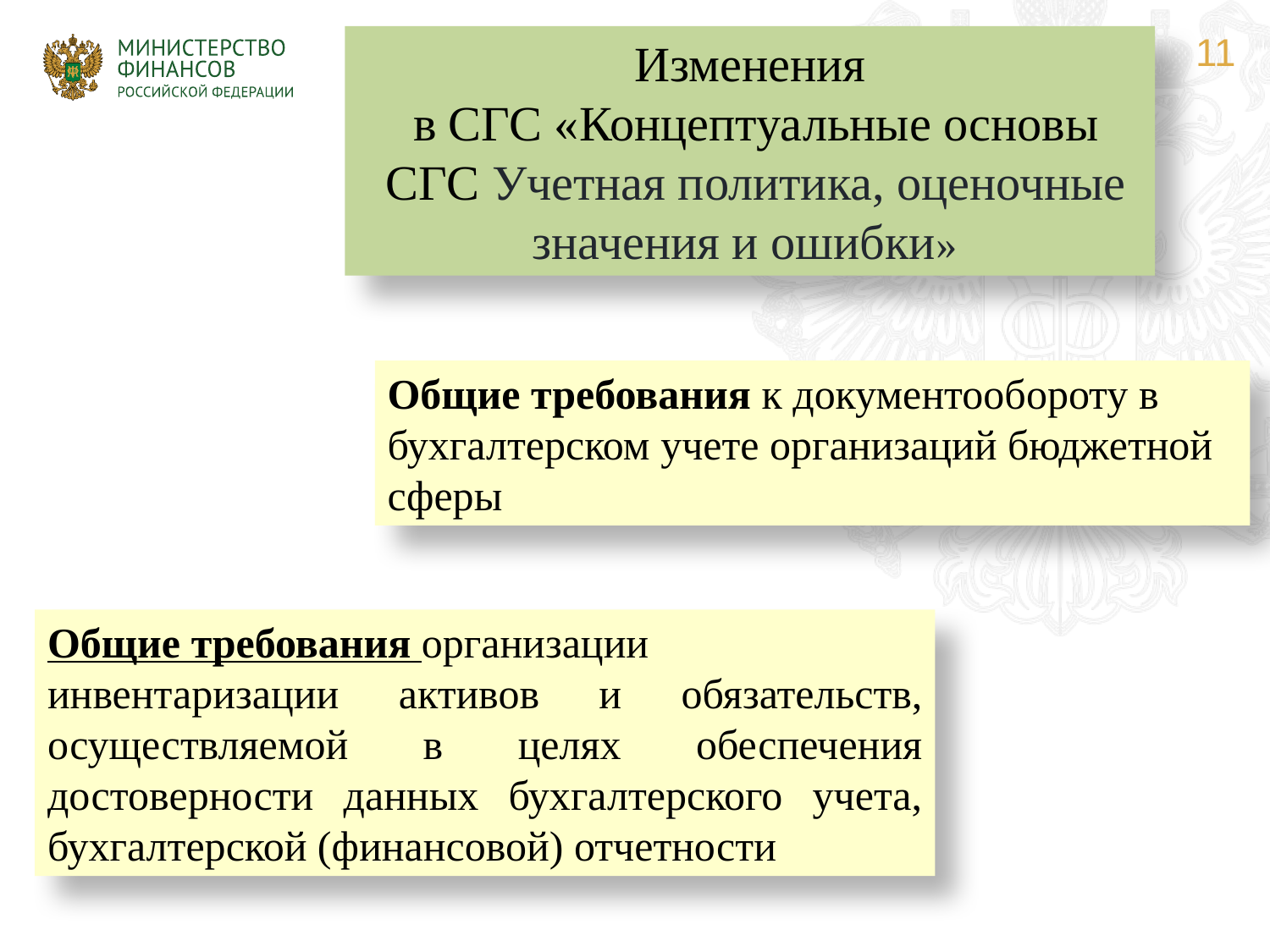

Изменения
 в СГС «Концептуальные основы
 СГС Учетная политика, оценочные значения и ошибки»
Общие требования к документообороту в бухгалтерском учете организаций бюджетной сферы
Общие требования организации инвентаризации активов и обязательств, осуществляемой в целях обеспечения достоверности данных бухгалтерского учета, бухгалтерской (финансовой) отчетности